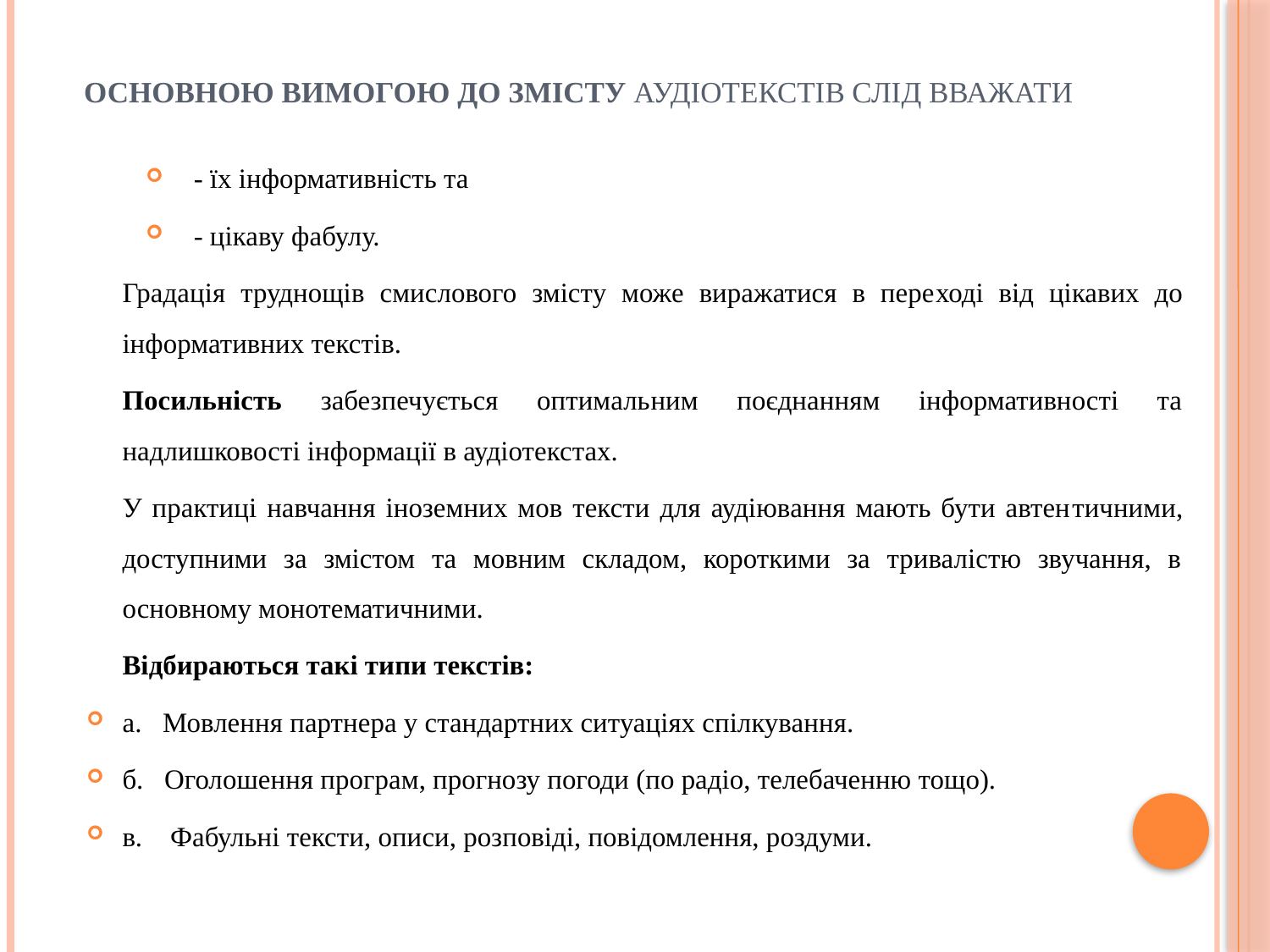

# Основною вимогою до змісту аудіотекстів слід вважати
- їх інформативність та
- цікаву фабулу.
Градація труднощів смислового змісту може виражатися в пере­ході від цікавих до інформативних текстів.
Посильність забезпечується оптималь­ним поєднанням інформативності та надлишковості інформації в аудіотекстах.
У практиці навчання іноземних мов тексти для аудіювання мають бути автен­тичними, доступними за змістом та мовним складом, короткими за тривалістю звучання, в основному монотематичними.
Відбираються такі типи текстів:
а.   Мовлення партнера у стандартних ситуаціях спілкування.
б.   Оголошення програм, прогнозу погоди (по радіо, телебаченню тощо).
в.    Фабульні тексти, описи, розповіді, повідомлення, роздуми.